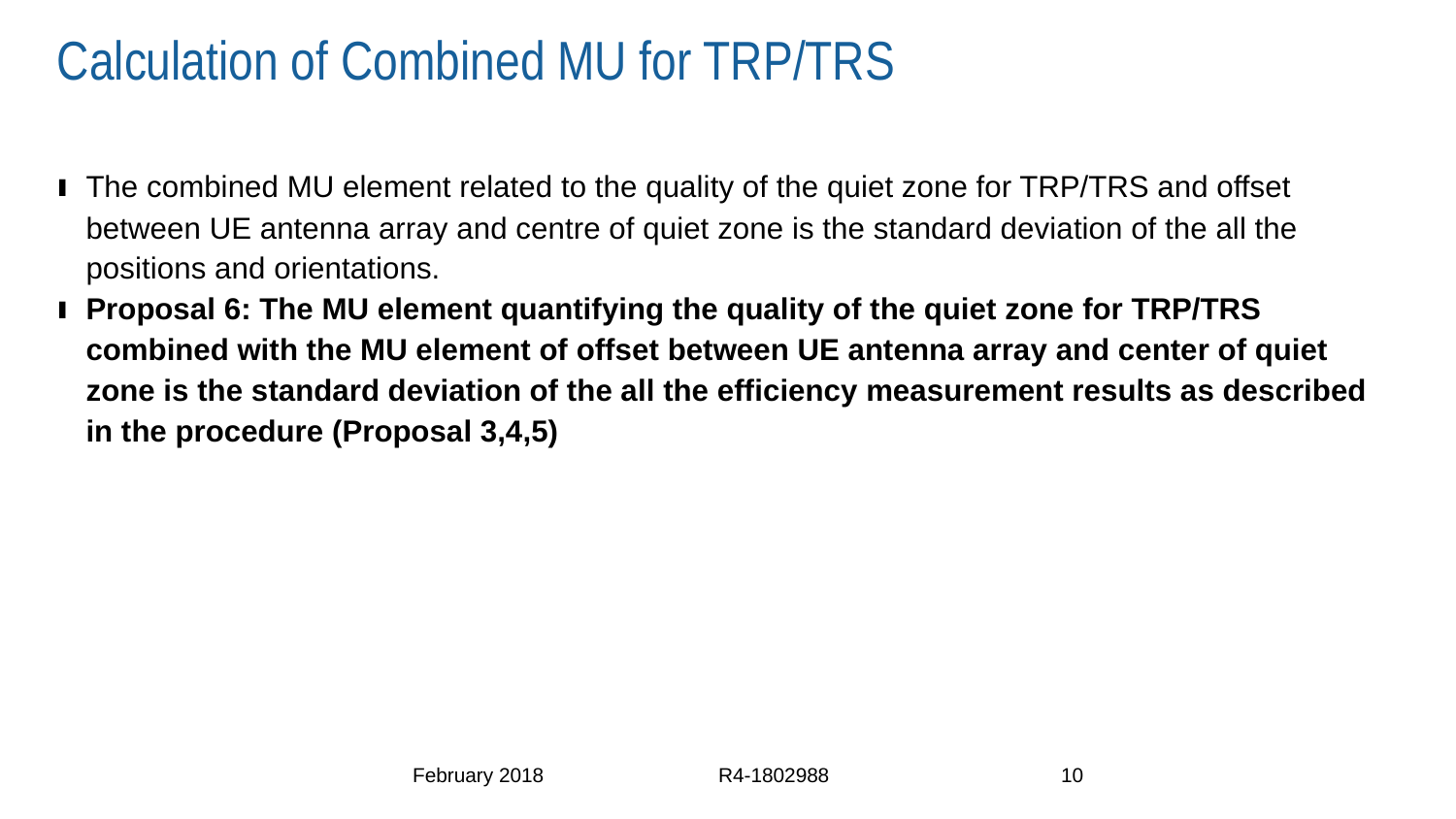

# Calculation of Combined MU for TRP/TRS
The combined MU element related to the quality of the quiet zone for TRP/TRS and offset between UE antenna array and centre of quiet zone is the standard deviation of the all the positions and orientations.
Proposal 6: The MU element quantifying the quality of the quiet zone for TRP/TRS combined with the MU element of offset between UE antenna array and center of quiet zone is the standard deviation of the all the efficiency measurement results as described in the procedure (Proposal 3,4,5)

February 2018
R4-1802988
10